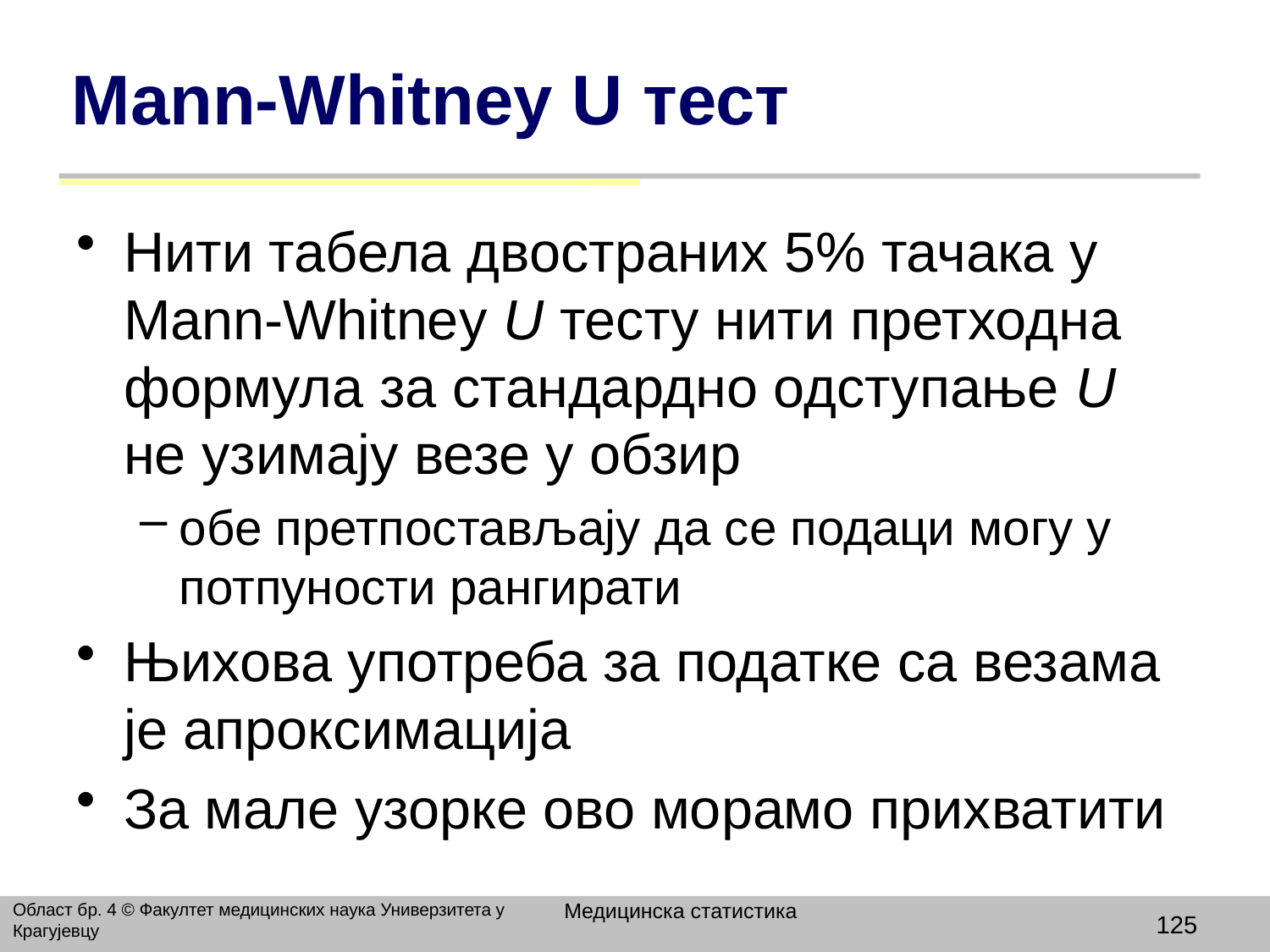

# Мann-Whitney U тест
Нити табела двостраних 5% тачака у Мann-Whitney U тесту нити претходна формула за стандардно одступање U не узимају везе у обзир
обе претпостављају да се подаци могу у потпуности рангирати
Њихова употреба за податке са везама је апроксимација
За мале узорке ово морамо прихватити
Медицинска статистика
Област бр. 4 © Факултет медицинских наука Универзитета у Крагујевцу
125